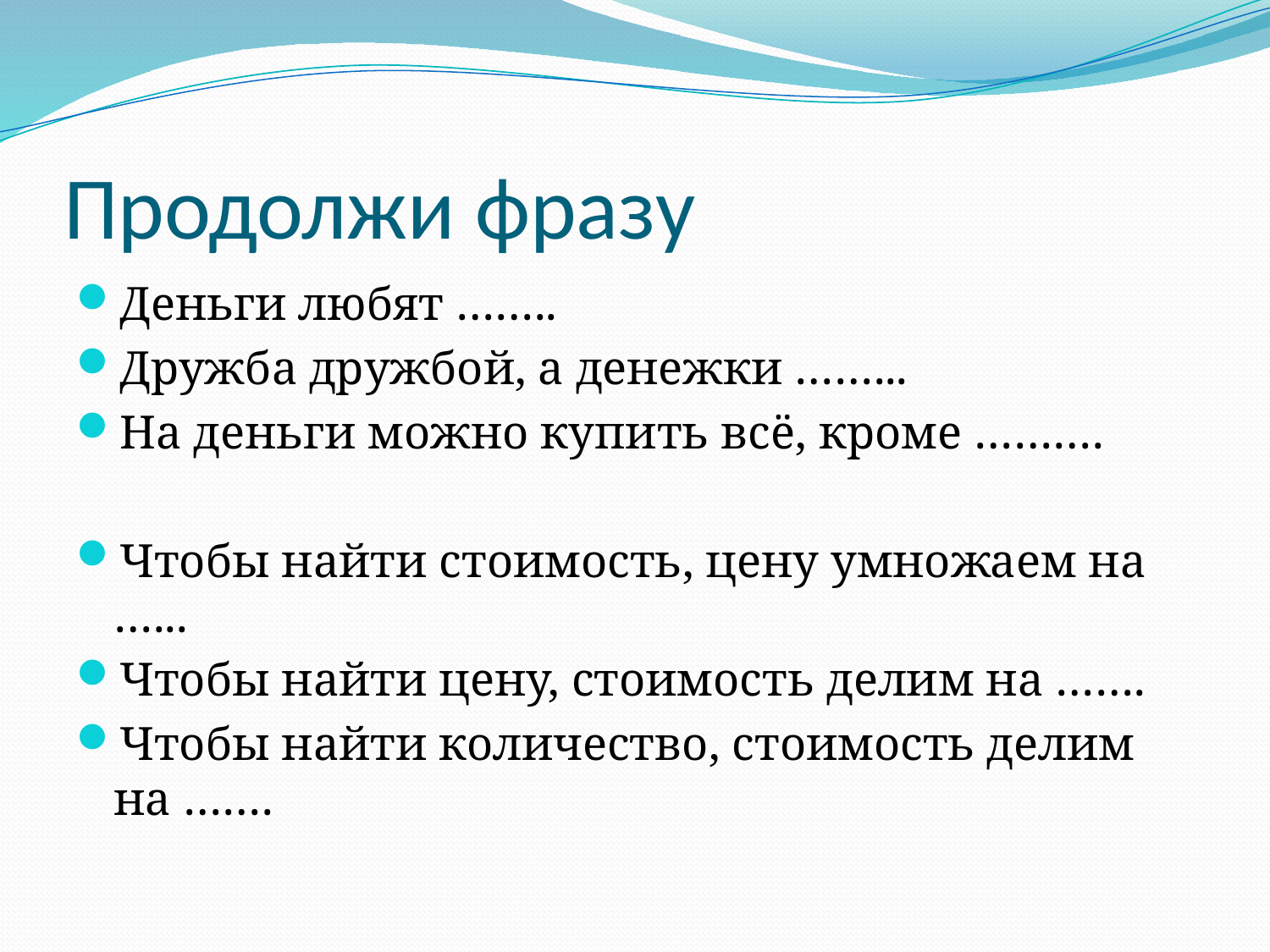

# Продолжи фразу
Деньги любят ……..
Дружба дружбой, а денежки ……...
На деньги можно купить всё, кроме ……….

Чтобы найти стоимость, цену умножаем на …...
Чтобы найти цену, стоимость делим на …….
Чтобы найти количество, стоимость делим на …….